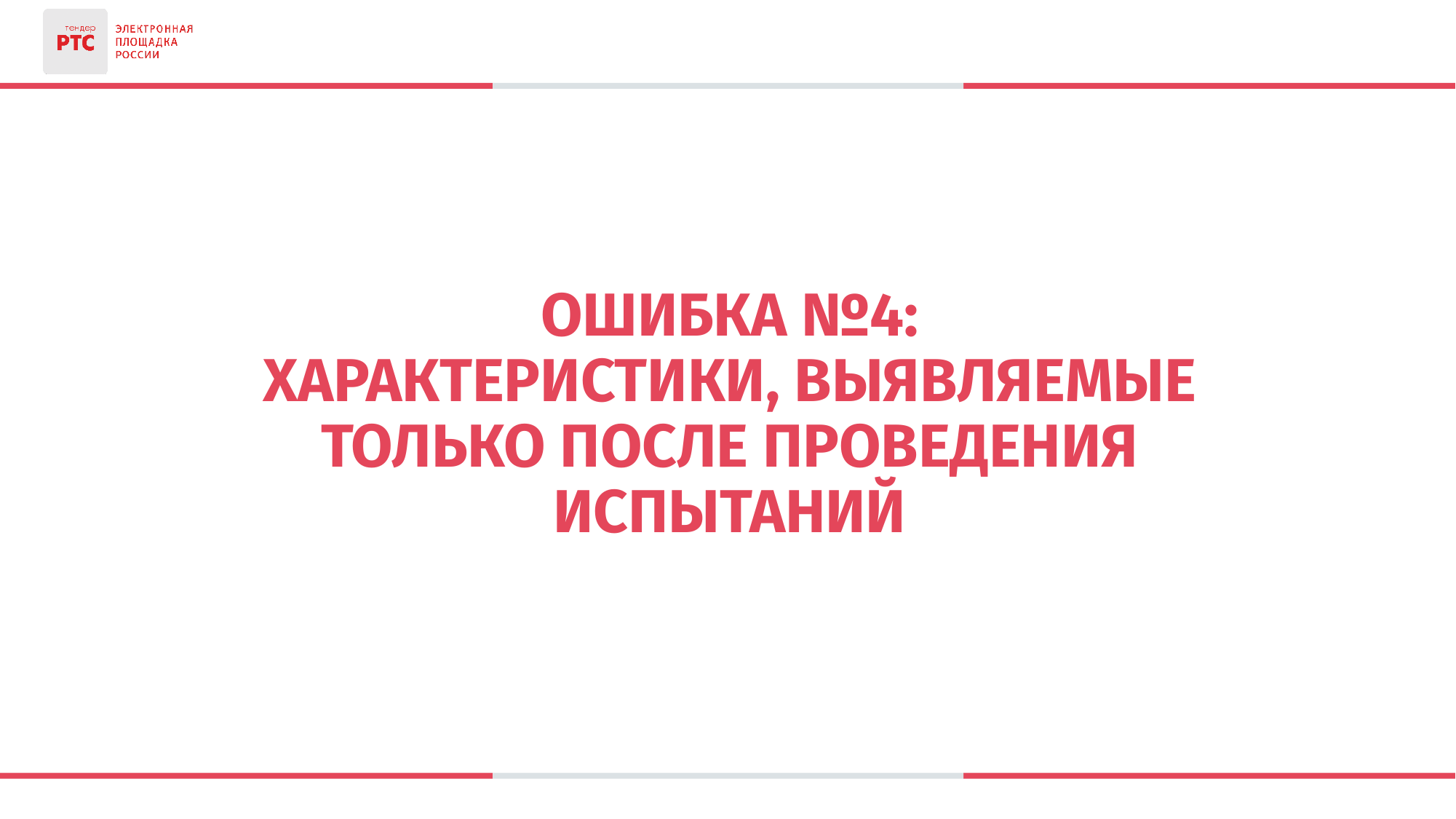

Ошибка №4:
Характеристики, выявляемые только после проведения испытаний